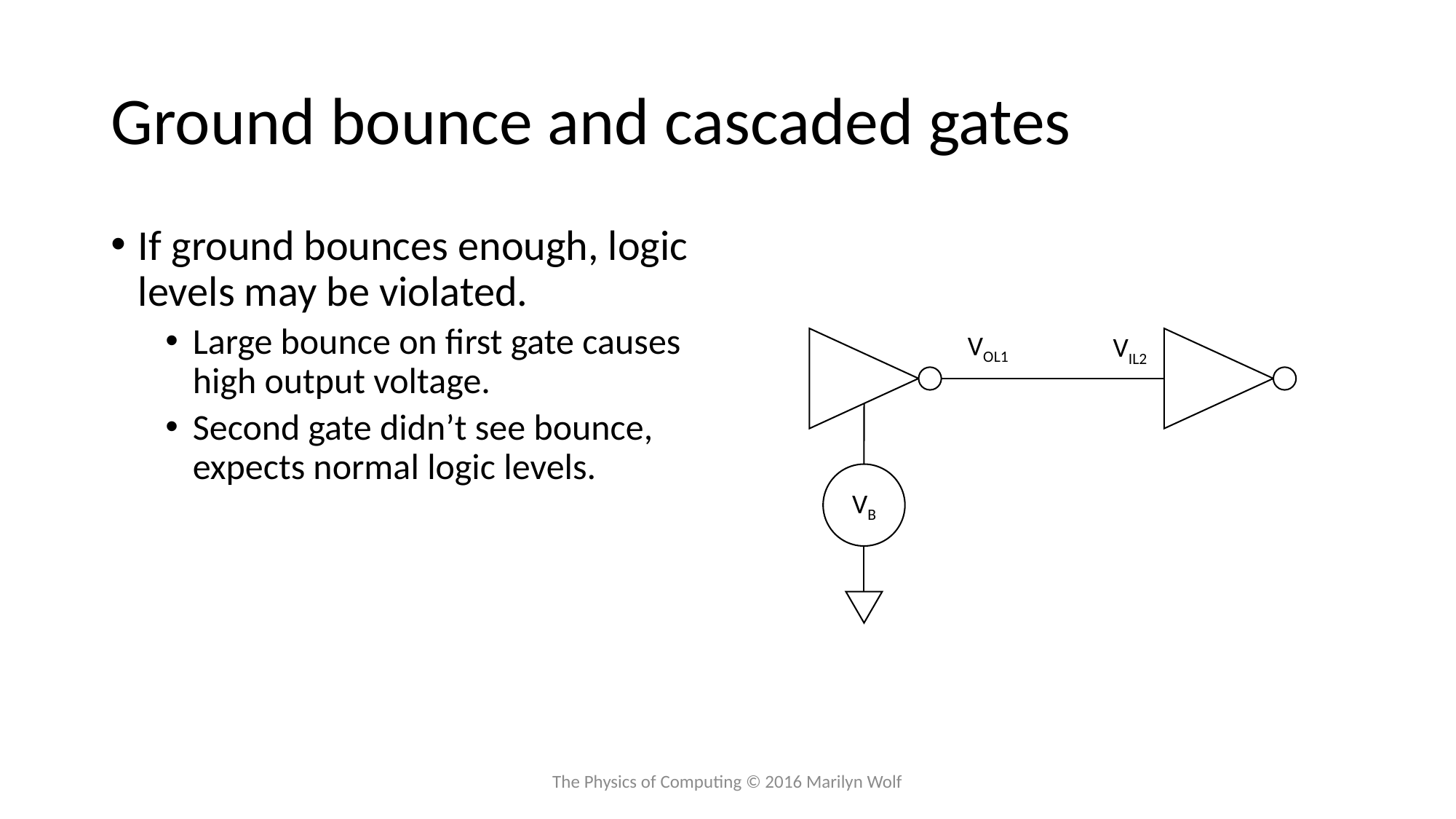

# Ground bounce and cascaded gates
If ground bounces enough, logic levels may be violated.
Large bounce on first gate causes high output voltage.
Second gate didn’t see bounce, expects normal logic levels.

VOL1
VIL2
VB

The Physics of Computing © 2016 Marilyn Wolf